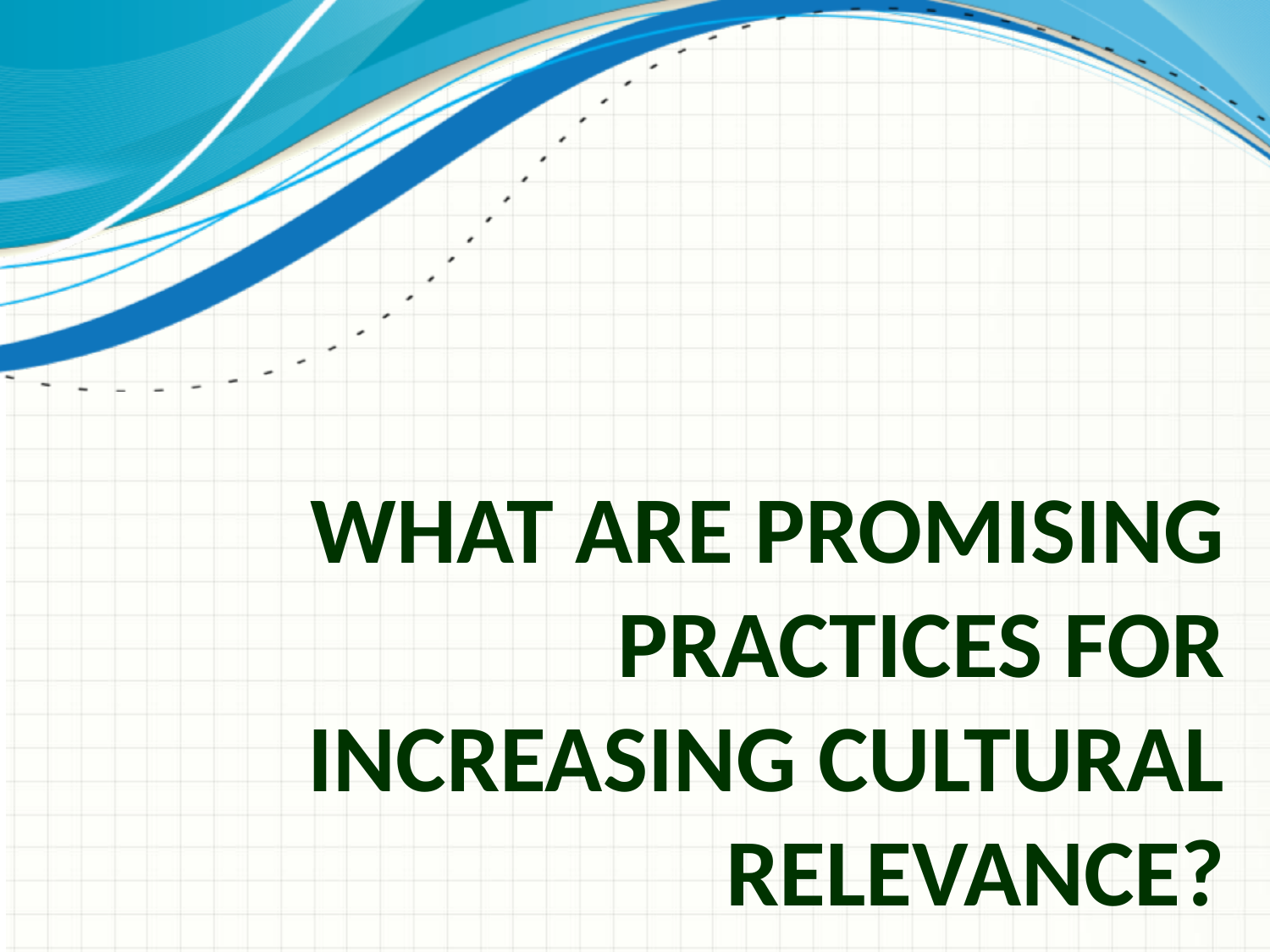

# What are promising practices for increasing cultural relevance?